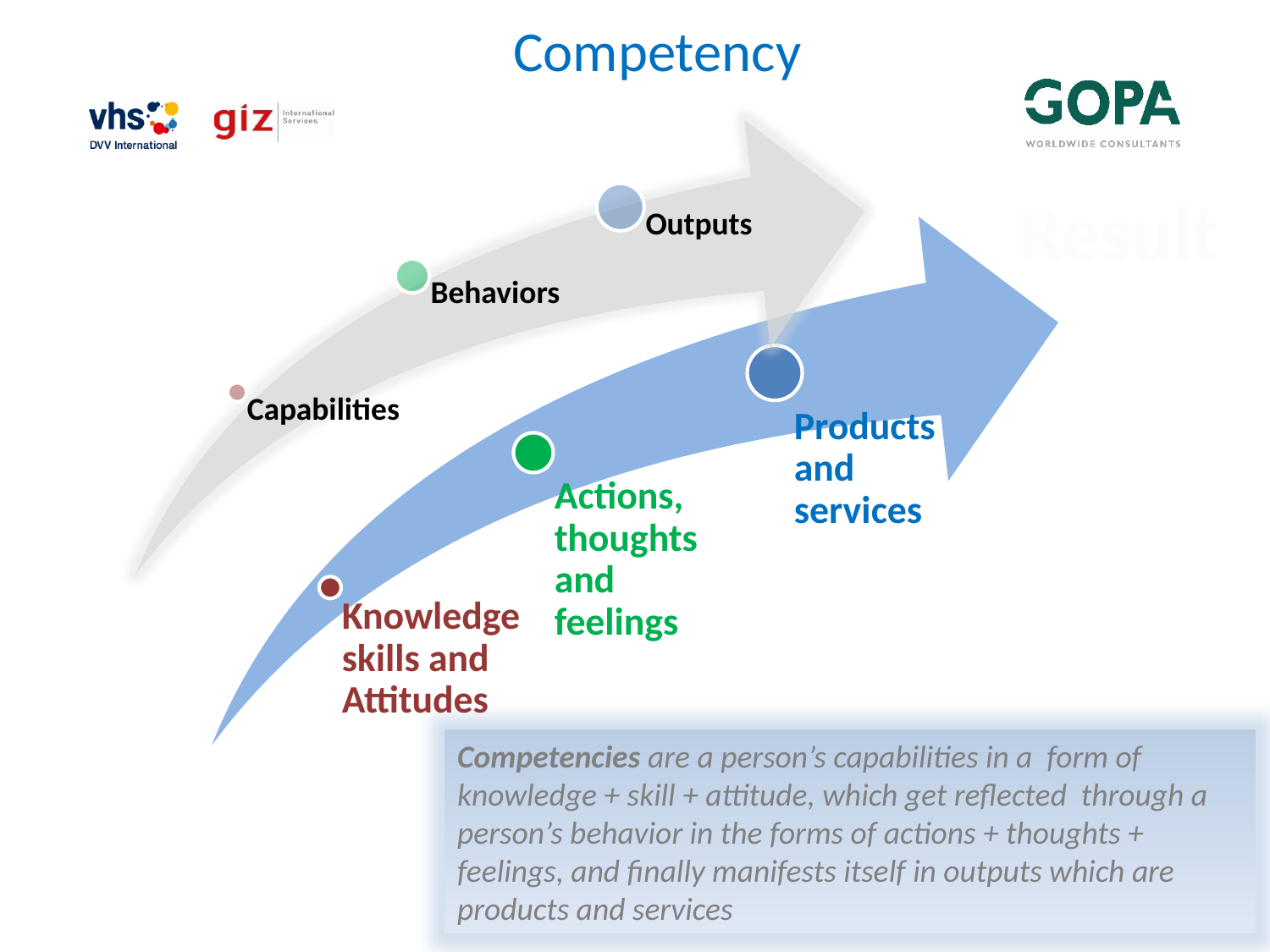

Competency
Capabilities
Behaviors
Outputs
Result
Knowledge skills and Attitudes
Actions, thoughts and feelings
Products and services
Competencies are a person’s capabilities in a  form of knowledge + skill + attitude, which get reflected  through a person’s behavior in the forms of actions + thoughts + feelings, and finally manifests itself in outputs which are products and services